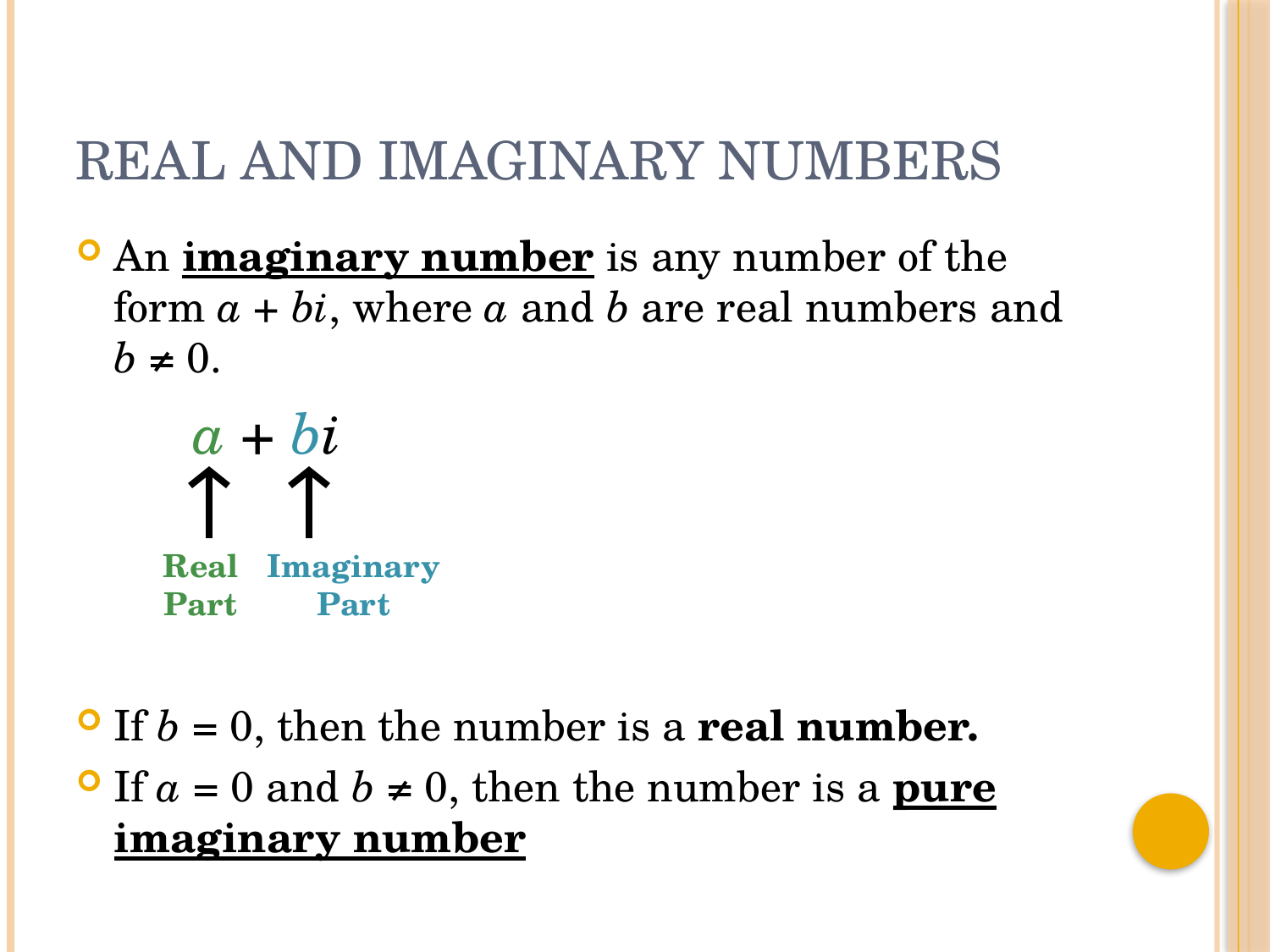

# Real and Imaginary Numbers
An imaginary number is any number of the form a + bi, where a and b are real numbers and b ≠ 0.

If b = 0, then the number is a real number.
If a = 0 and b ≠ 0, then the number is a pure imaginary number

a + bi
↑
↑
Real Part
Imaginary
Part